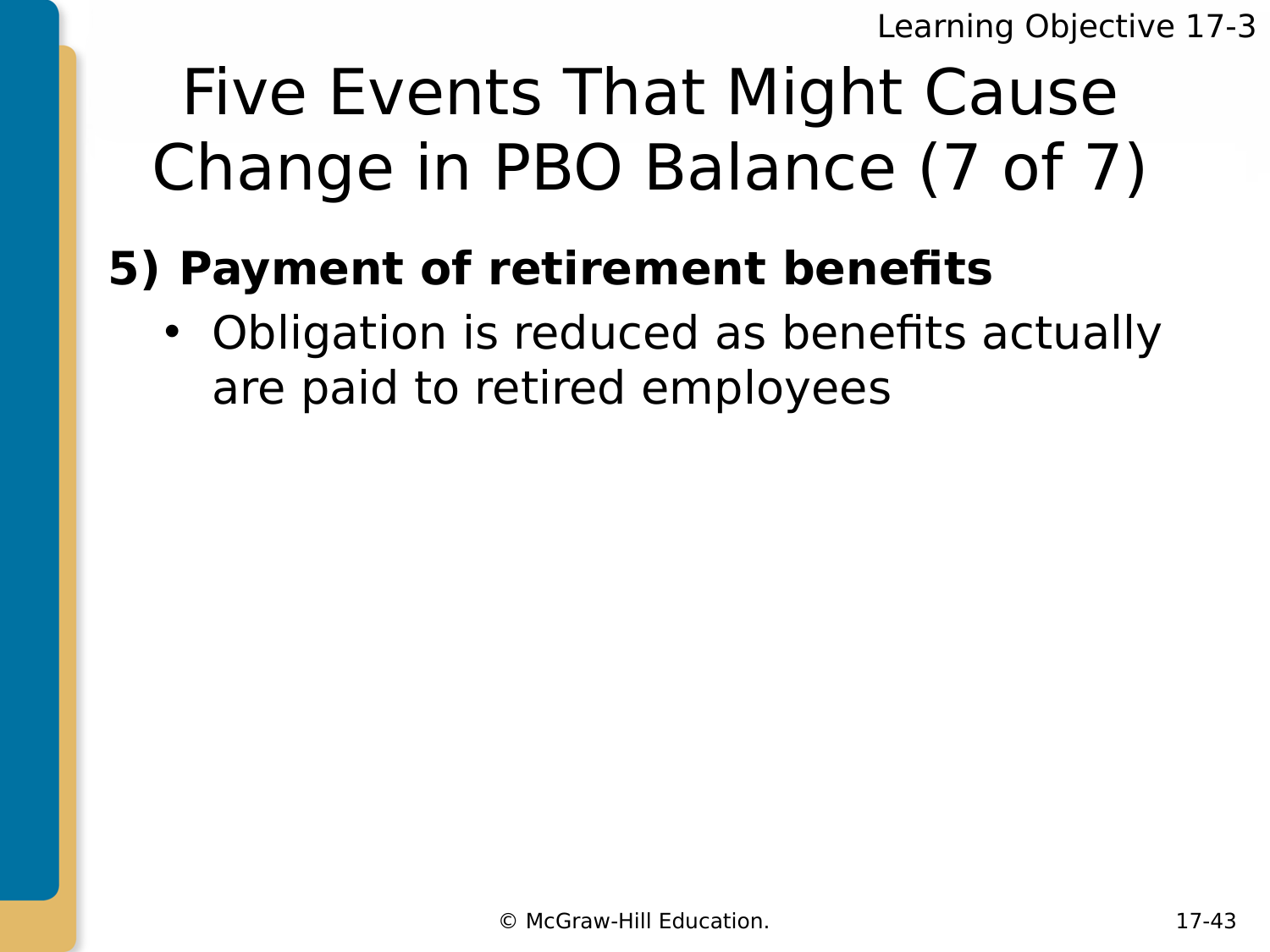

Learning Objective 17-3
# Five Events That Might Cause Change in PBO Balance (7 of 7)
Payment of retirement benefits
Obligation is reduced as benefits actually are paid to retired employees